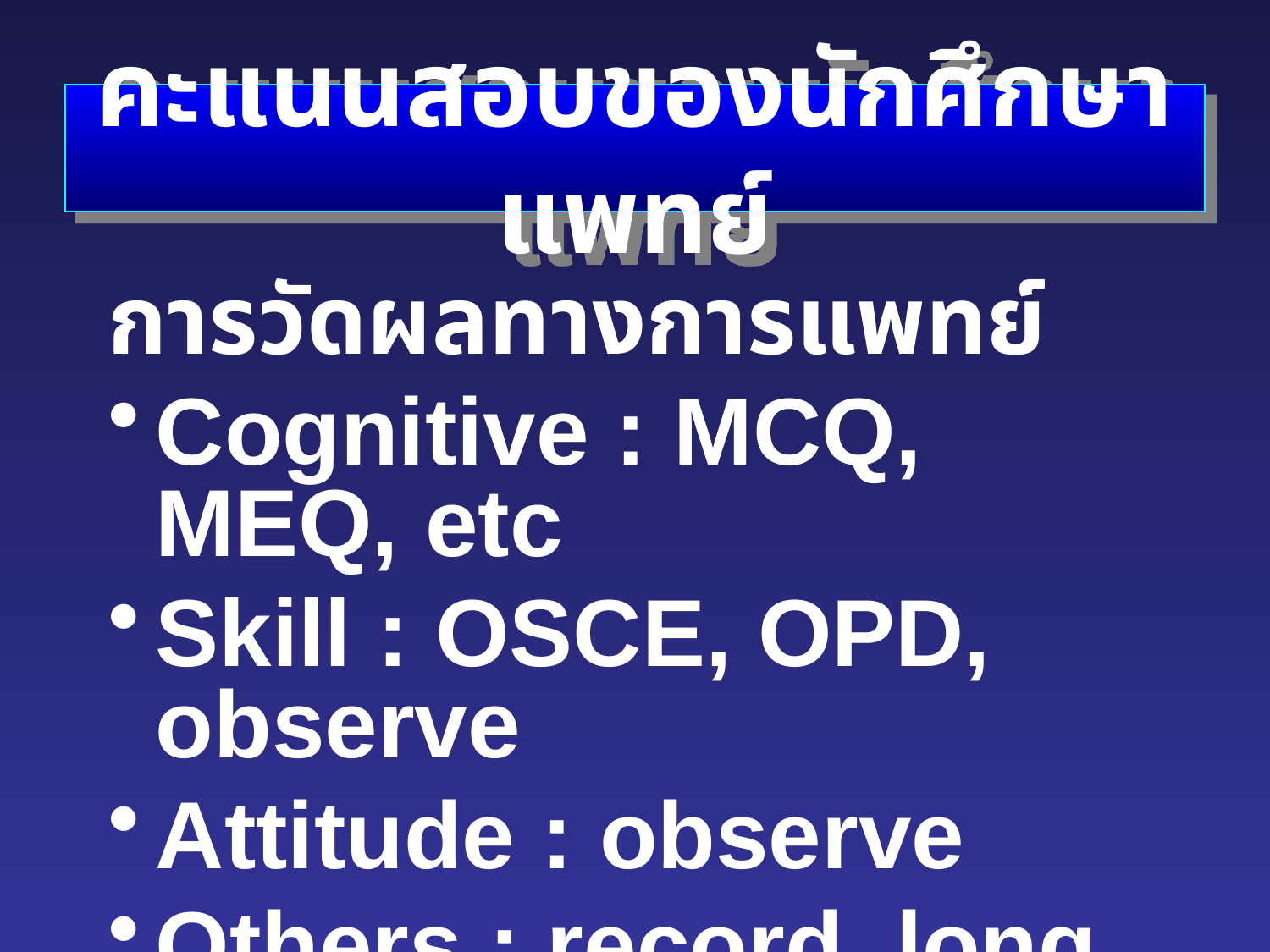

# คะแนนสอบของนักศึกษาแพทย์
การวัดผลทางการแพทย์
Cognitive : MCQ, MEQ, etc
Skill : OSCE, OPD, observe
Attitude : observe
Others : record, long case